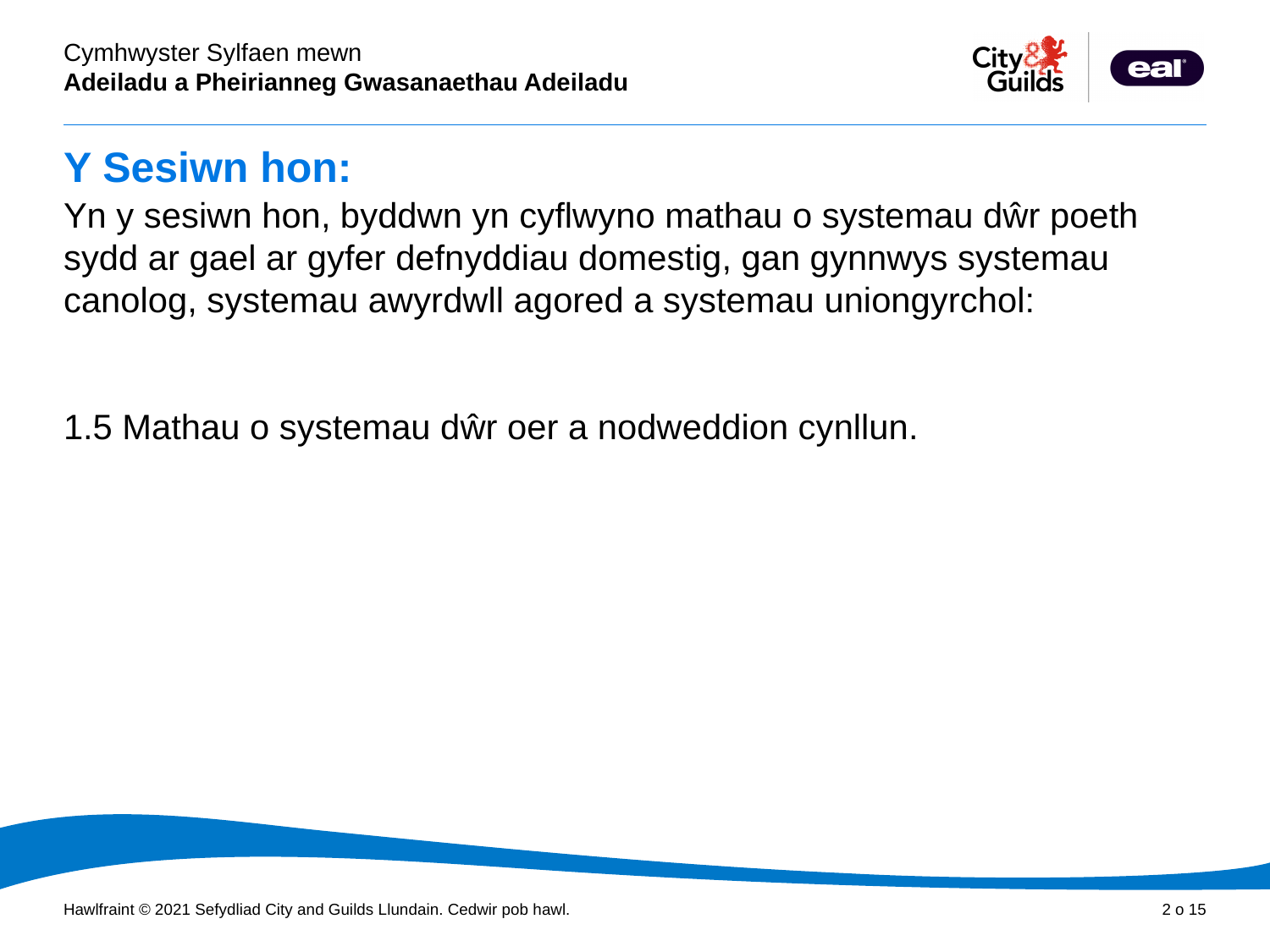

# Y Sesiwn hon:
Yn y sesiwn hon, byddwn yn cyflwyno mathau o systemau dŵr poeth sydd ar gael ar gyfer defnyddiau domestig, gan gynnwys systemau canolog, systemau awyrdwll agored a systemau uniongyrchol:

1.5 Mathau o systemau dŵr oer a nodweddion cynllun.